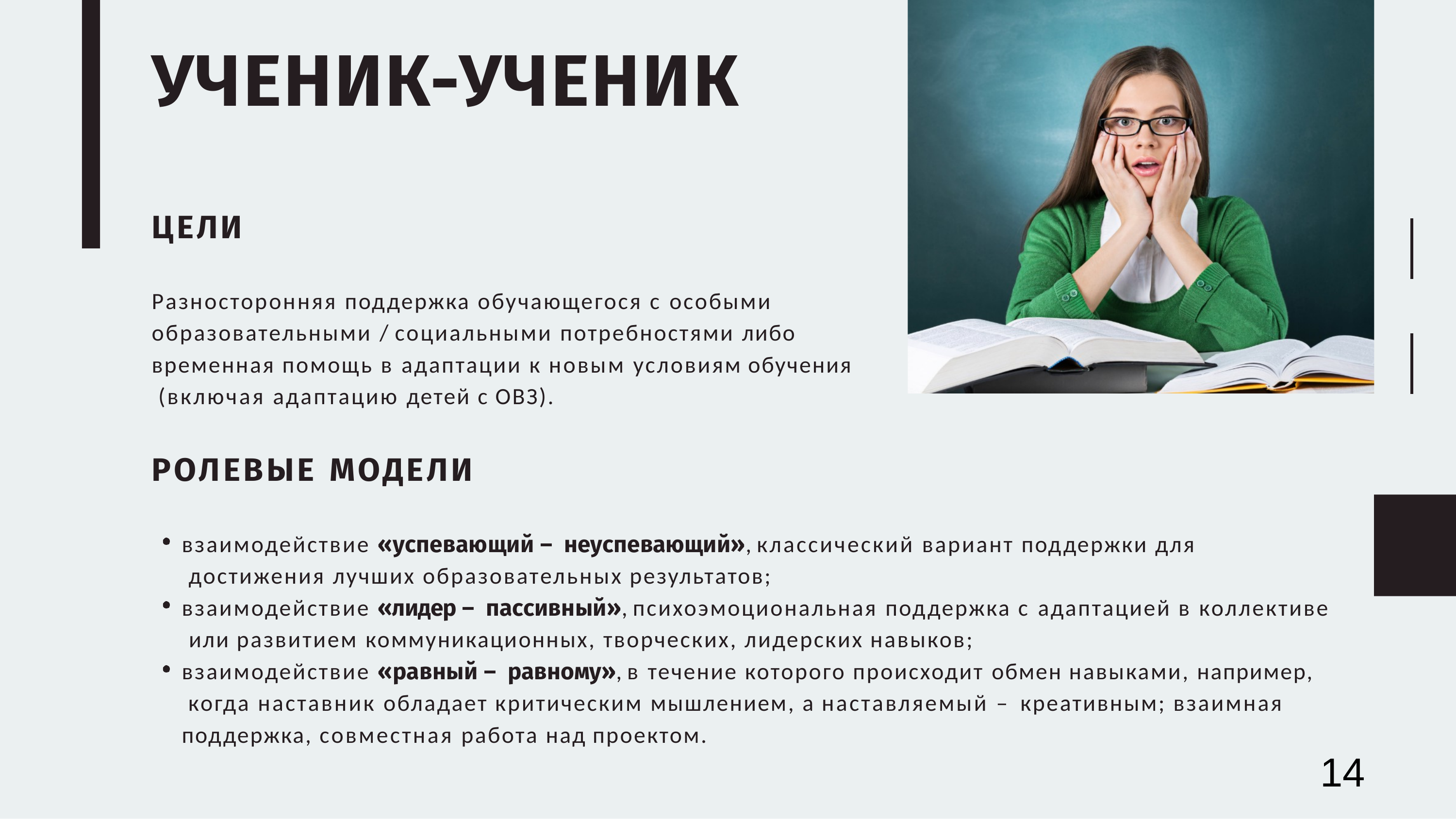

# УЧЕНИК-УЧЕНИК
ЦЕЛИ

Разносторонняя поддержка обучающегося с особыми  образовательными / социальными потребностями либо  временная помощь в адаптации к новым условиям обучения  (включая адаптацию детей с ОВЗ).

РОЛЕВЫЕ МОДЕЛИ

взаимодействие «успевающий – неуспевающий», классический вариант поддержки для  достижения лучших образовательных результатов;
взаимодействие «лидер – пассивный», психоэмоциональная поддержка с адаптацией в коллективе  или развитием коммуникационных, творческих, лидерских навыков;
взаимодействие «равный – равному», в течение которого происходит обмен навыками, например,  когда наставник обладает критическим мышлением, а наставляемый – креативным; взаимная  поддержка, совместная работа над проектом.
14